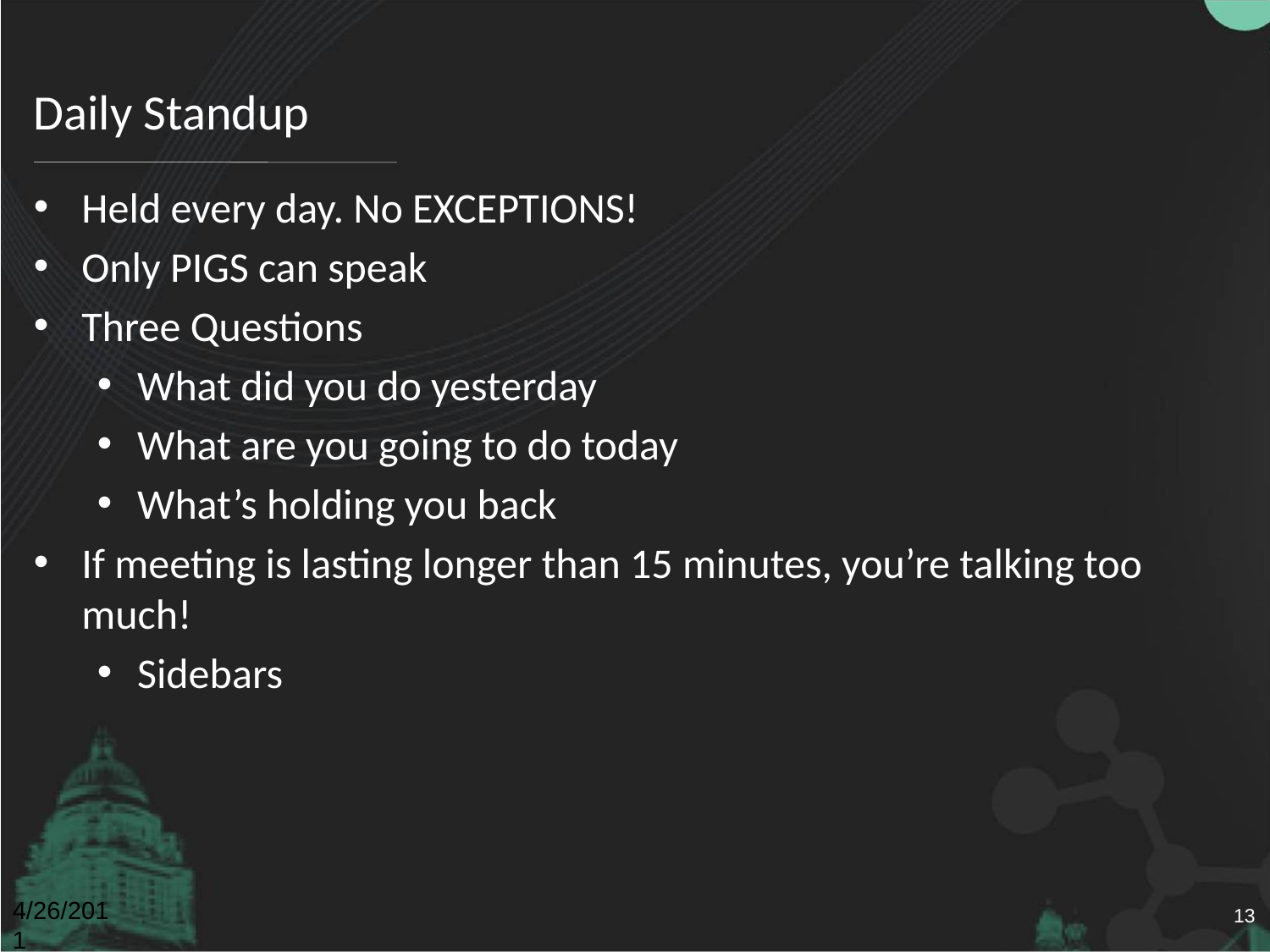

# Daily Standup
Held every day. No EXCEPTIONS!
Only PIGS can speak
Three Questions
What did you do yesterday
What are you going to do today
What’s holding you back
If meeting is lasting longer than 15 minutes, you’re talking too much!
Sidebars
4/26/2011
13